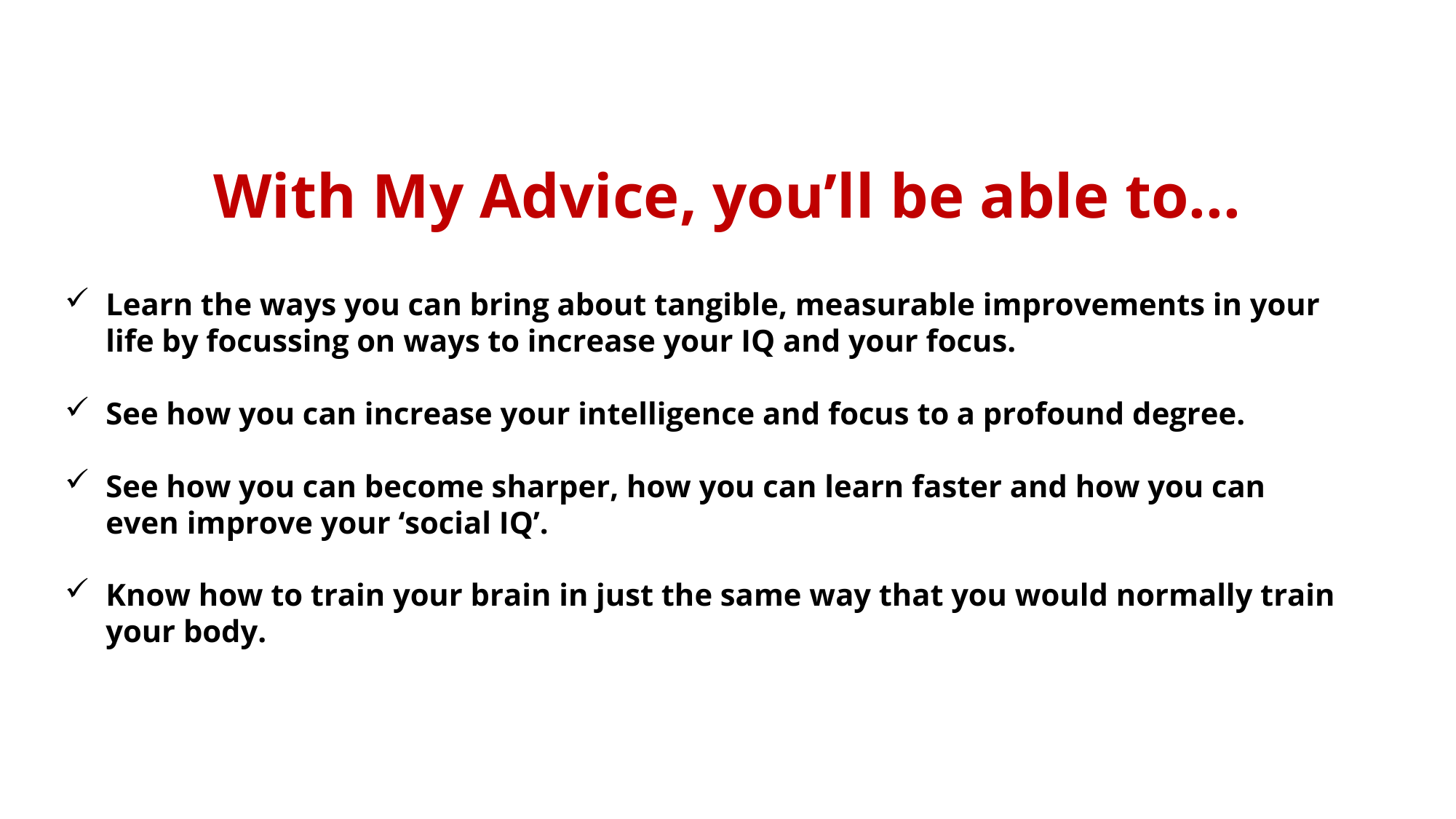

With My Advice, you’ll be able to...
Learn the ways you can bring about tangible, measurable improvements in your life by focussing on ways to increase your IQ and your focus.
See how you can increase your intelligence and focus to a profound degree.
See how you can become sharper, how you can learn faster and how you can even improve your ‘social IQ’.
Know how to train your brain in just the same way that you would normally train your body.